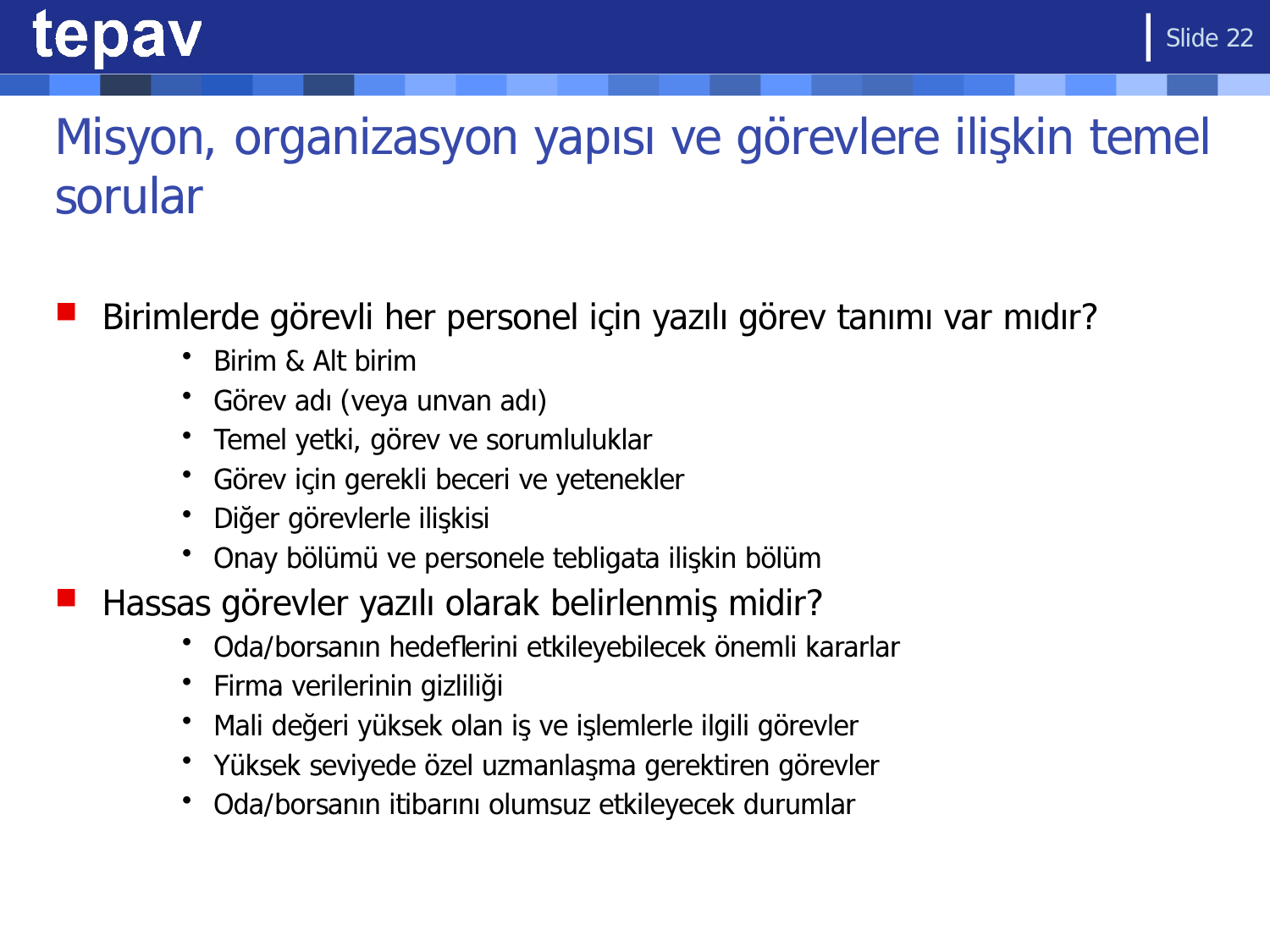

Slide 22
# Misyon, organizasyon yapısı ve görevlere ilişkin temel sorular

Birimlerde görevli her personel için yazılı görev tanımı var mıdır?
Birim & Alt birim
Görev adı (veya unvan adı)
Temel yetki, görev ve sorumluluklar
Görev için gerekli beceri ve yetenekler
Diğer görevlerle ilişkisi
Onay bölümü ve personele tebligata ilişkin bölüm
Hassas görevler yazılı olarak belirlenmiş midir?
Oda/borsanın hedeflerini etkileyebilecek önemli kararlar
Firma verilerinin gizliliği
Mali değeri yüksek olan iş ve işlemlerle ilgili görevler
Yüksek seviyede özel uzmanlaşma gerektiren görevler
Oda/borsanın itibarını olumsuz etkileyecek durumlar